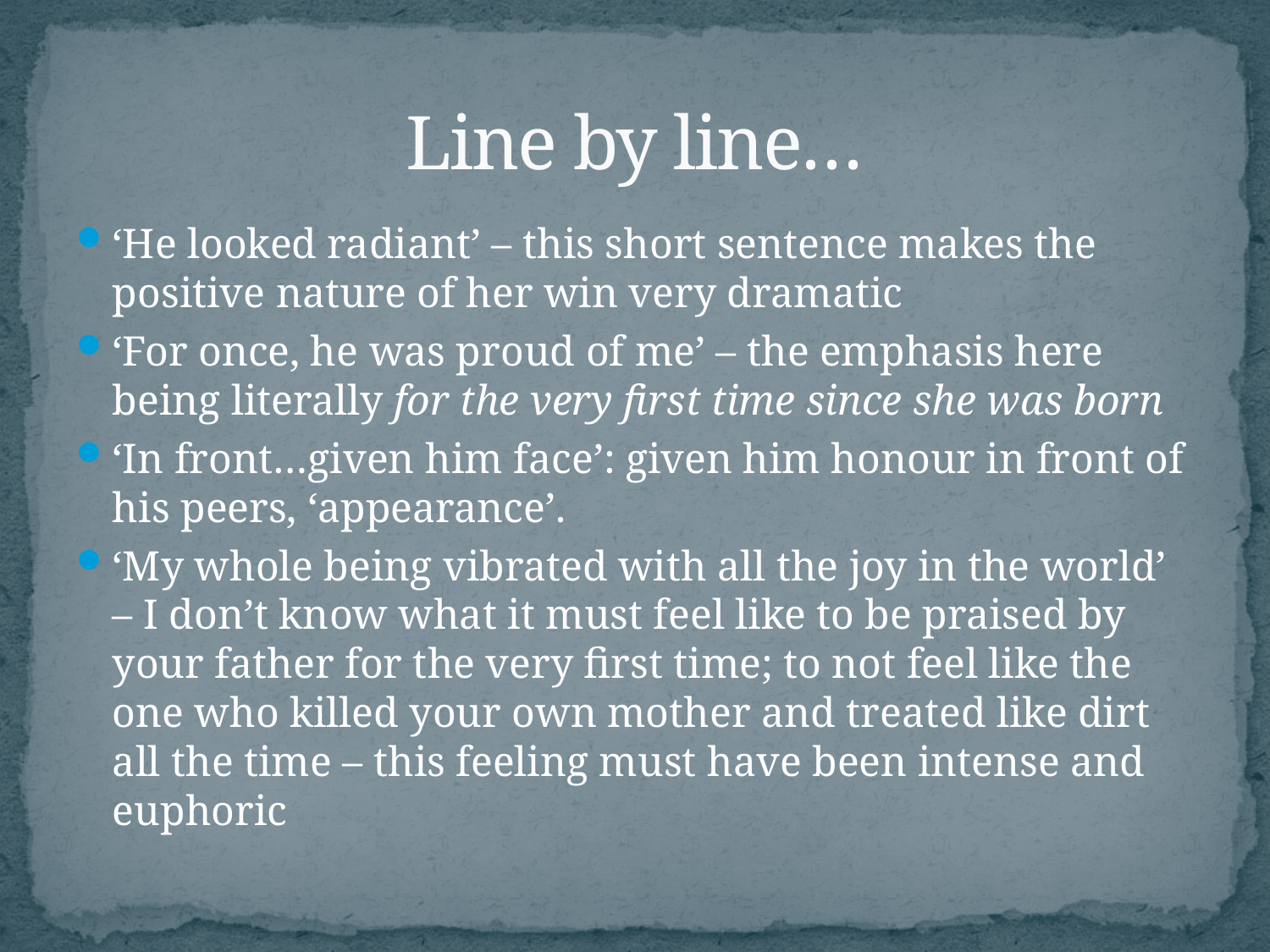

# Line by line…
‘He looked radiant’ – this short sentence makes the positive nature of her win very dramatic
‘For once, he was proud of me’ – the emphasis here being literally for the very first time since she was born
‘In front…given him face’: given him honour in front of his peers, ‘appearance’.
‘My whole being vibrated with all the joy in the world’ – I don’t know what it must feel like to be praised by your father for the very first time; to not feel like the one who killed your own mother and treated like dirt all the time – this feeling must have been intense and euphoric